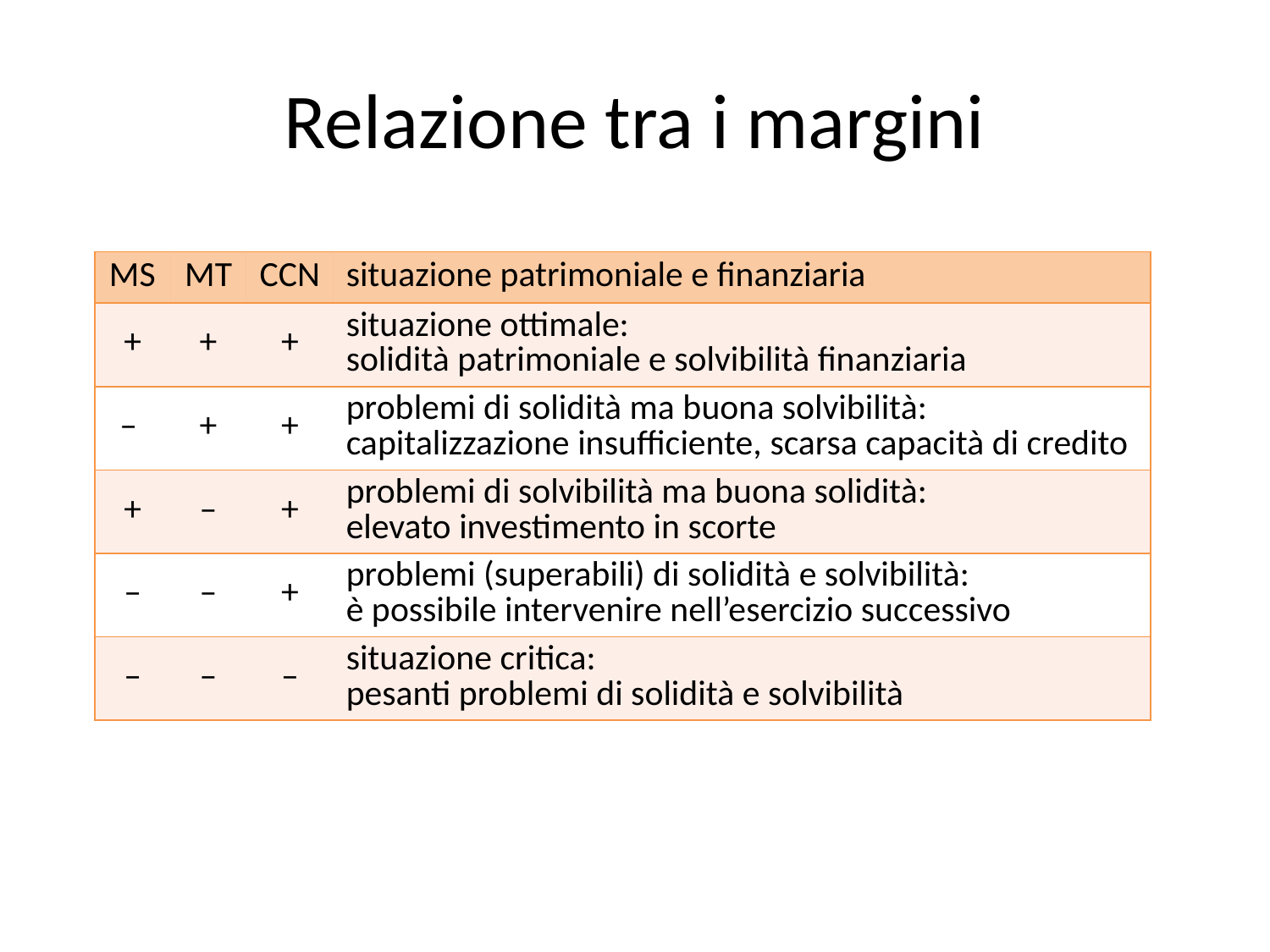

# Relazione tra i margini
| MS | MT | CCN | situazione patrimoniale e finanziaria |
| --- | --- | --- | --- |
| + | + | + | situazione ottimale: solidità patrimoniale e solvibilità finanziaria |
| – | + | + | problemi di solidità ma buona solvibilità: capitalizzazione insufficiente, scarsa capacità di credito |
| + | – | + | problemi di solvibilità ma buona solidità: elevato investimento in scorte |
| – | – | + | problemi (superabili) di solidità e solvibilità: è possibile intervenire nell’esercizio successivo |
| – | – | – | situazione critica: pesanti problemi di solidità e solvibilità |